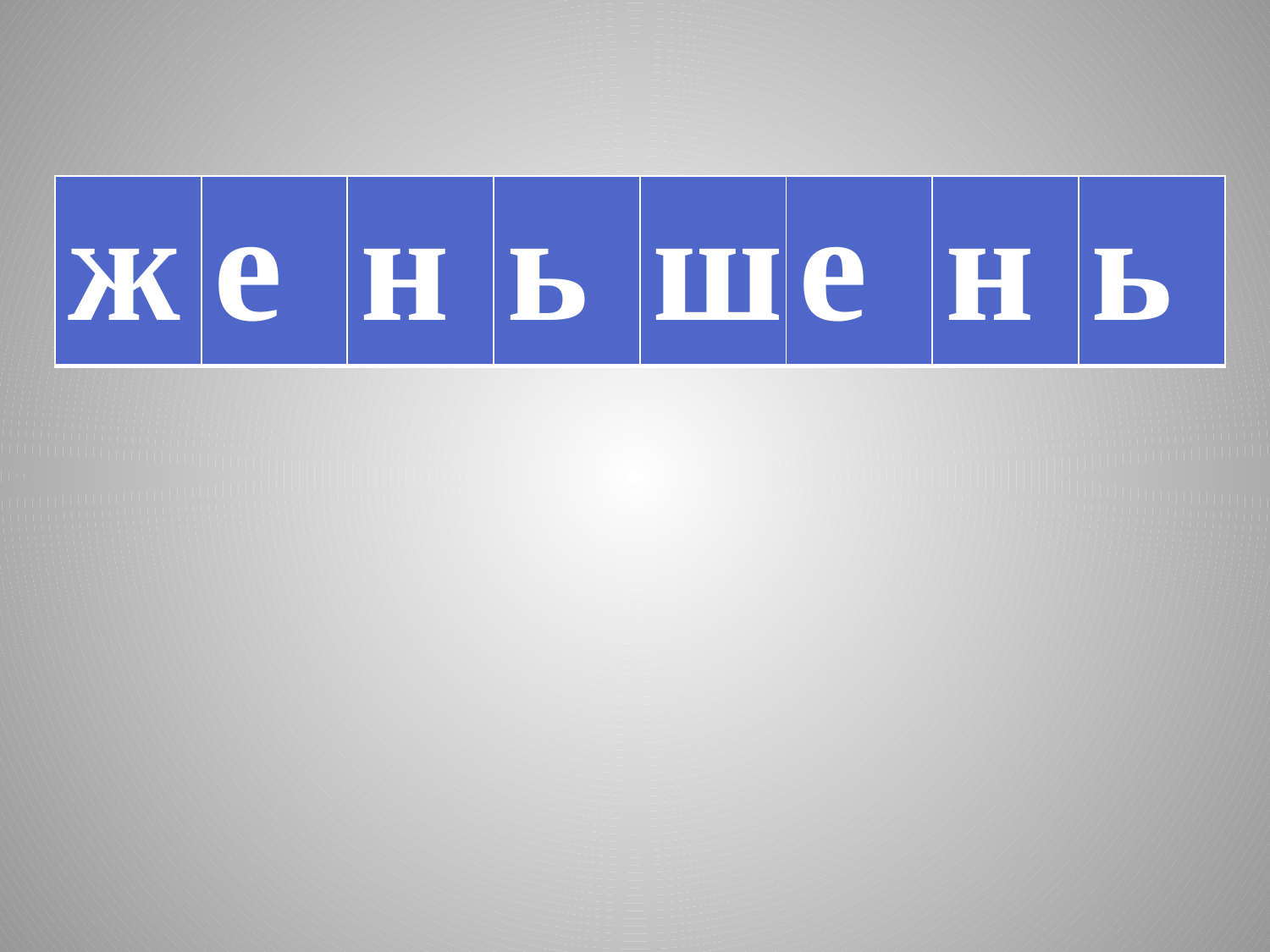

| ж | е | н | ь | ш | е | н | ь |
| --- | --- | --- | --- | --- | --- | --- | --- |